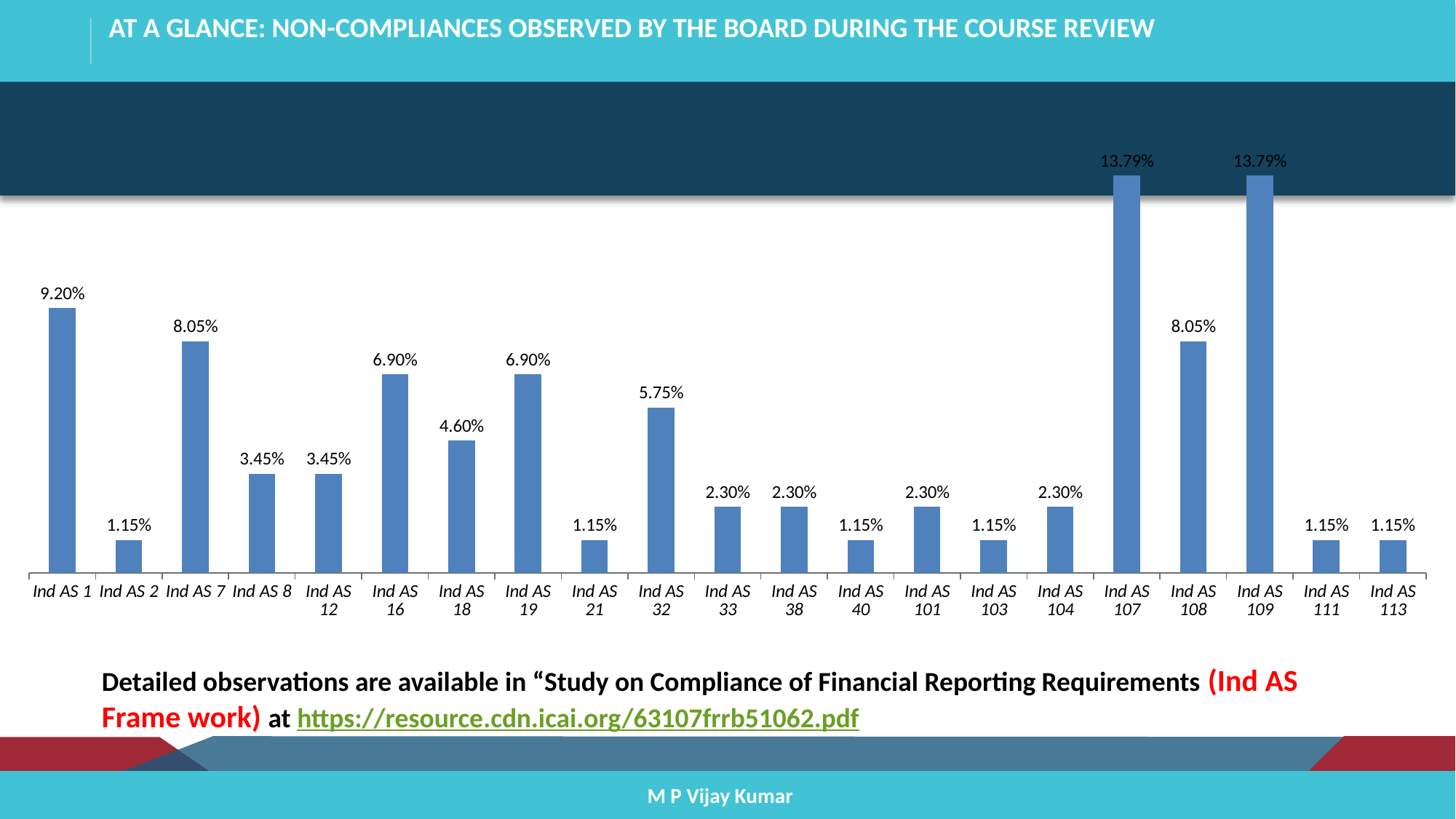

# At a Glance: Non-compliances Observed by the Board During the Course Review

### Chart

| Category | Total number of observations |
|---|---|
| Ind AS 1 | 0.09195402298850586 |
| Ind AS 2 | 0.011494252873563218 |
| Ind AS 7 | 0.08045977011494253 |
| Ind AS 8 | 0.03448275862068968 |
| Ind AS 12 | 0.03448275862068968 |
| Ind AS 16 | 0.06896551724137932 |
| Ind AS 18 | 0.045977011494252866 |
| Ind AS 19 | 0.06896551724137932 |
| Ind AS 21 | 0.011494252873563218 |
| Ind AS 32 | 0.05747126436781611 |
| Ind AS 33 | 0.02298850574712645 |
| Ind AS 38 | 0.02298850574712645 |
| Ind AS 40 | 0.011494252873563218 |
| Ind AS 101 | 0.02298850574712645 |
| Ind AS 103 | 0.011494252873563218 |
| Ind AS 104 | 0.02298850574712645 |
| Ind AS 107 | 0.13793103448275884 |
| Ind AS 108 | 0.08045977011494253 |
| Ind AS 109 | 0.13793103448275884 |
| Ind AS 111 | 0.011494252873563218 |
| Ind AS 113 | 0.011494252873563218 |
Detailed observations are available in “Study on Compliance of Financial Reporting Requirements (Ind AS Frame work) at https://resource.cdn.icai.org/63107frrb51062.pdf